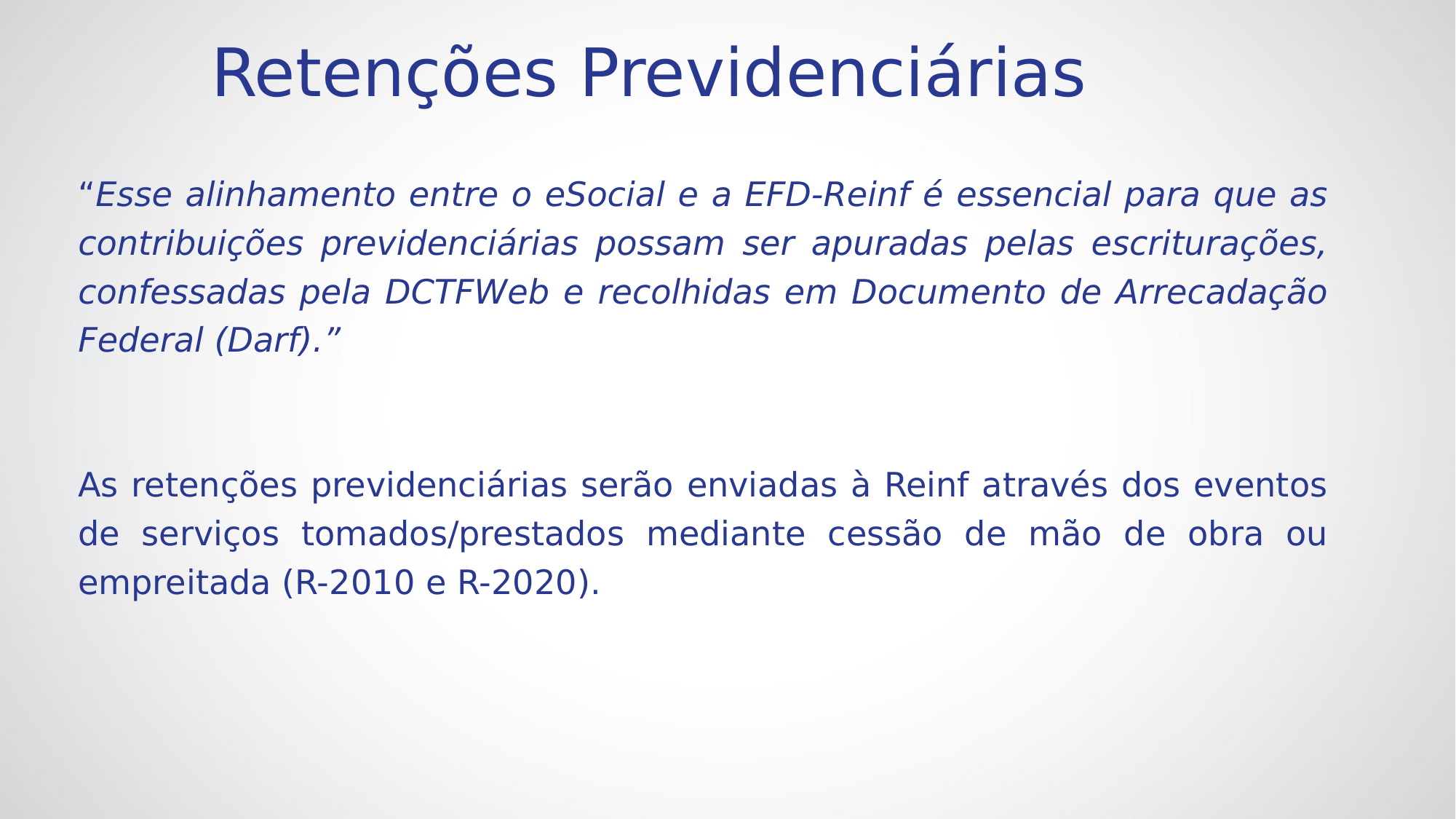

Retenções Previdenciárias
“Esse alinhamento entre o eSocial e a EFD-Reinf é essencial para que as contribuições previdenciárias possam ser apuradas pelas escriturações, confessadas pela DCTFWeb e recolhidas em Documento de Arrecadação Federal (Darf).”

As retenções previdenciárias serão enviadas à Reinf através dos eventos de serviços tomados/prestados mediante cessão de mão de obra ou empreitada (R-2010 e R-2020).